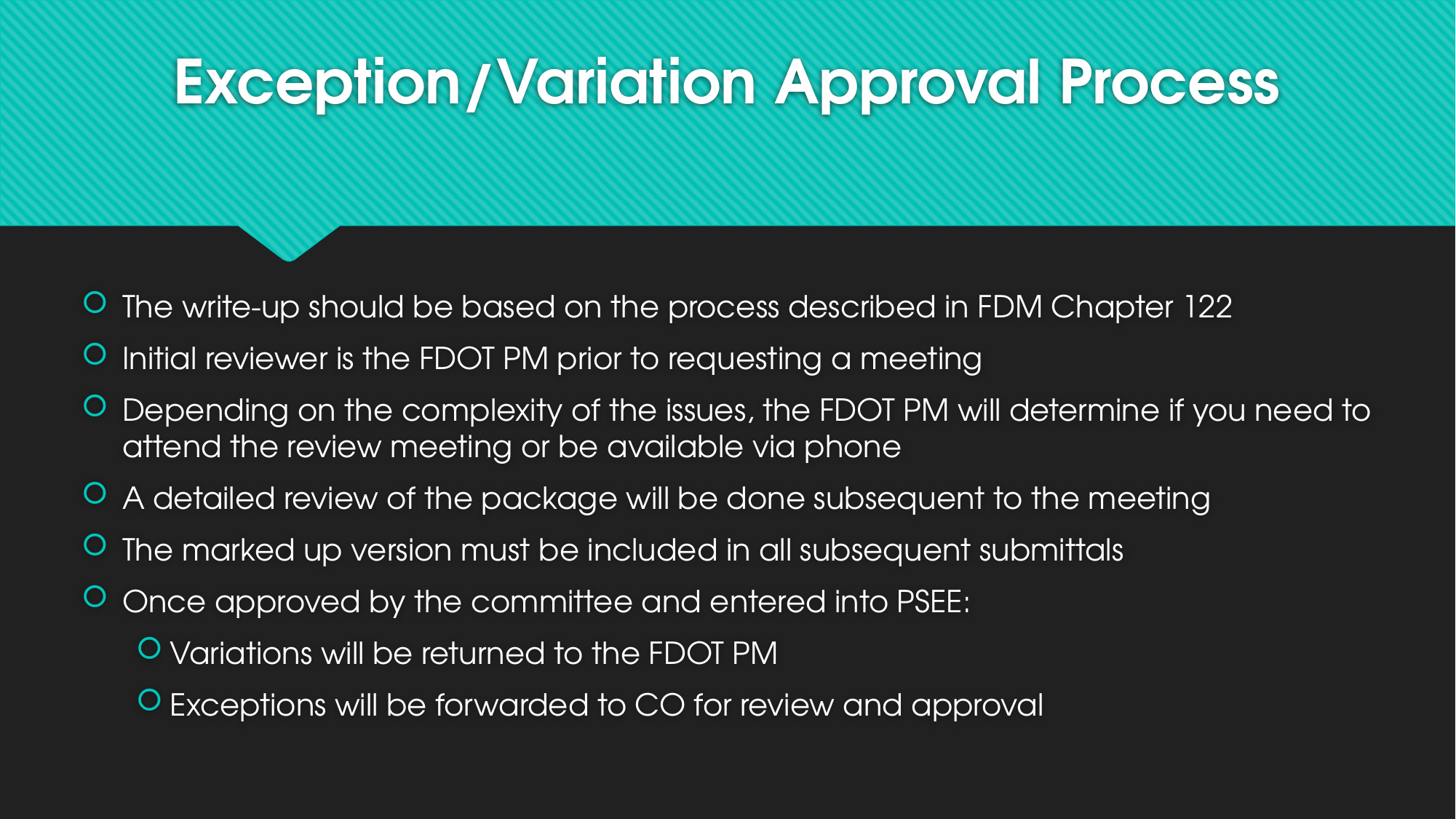

# Exception/Variation Approval Process
The write-up should be based on the process described in FDM Chapter 122
Initial reviewer is the FDOT PM prior to requesting a meeting
Depending on the complexity of the issues, the FDOT PM will determine if you need to attend the review meeting or be available via phone
A detailed review of the package will be done subsequent to the meeting
The marked up version must be included in all subsequent submittals
Once approved by the committee and entered into PSEE:
Variations will be returned to the FDOT PM
Exceptions will be forwarded to CO for review and approval